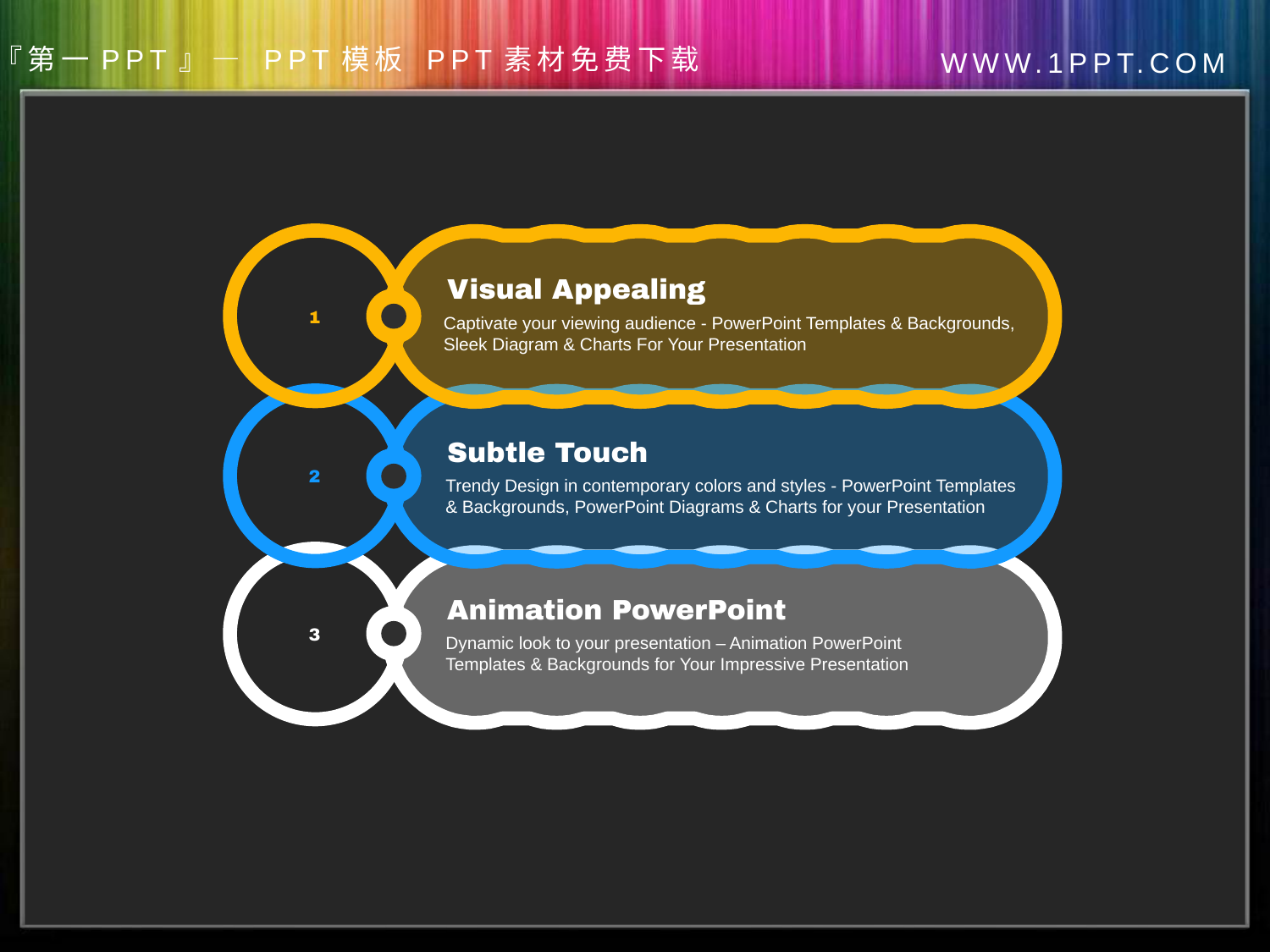

Visual Appealing

1

Captivate your viewing audience - PowerPoint Templates & Backgrounds,
Sleek Diagram & Charts For Your Presentation

Subtle Touch

2

Trendy Design in contemporary colors and styles - PowerPoint Templates
& Backgrounds, PowerPoint Diagrams & Charts for your Presentation

Animation PowerPoint

3

Dynamic look to your presentation – Animation PowerPoint
Templates & Backgrounds for Your Impressive Presentation